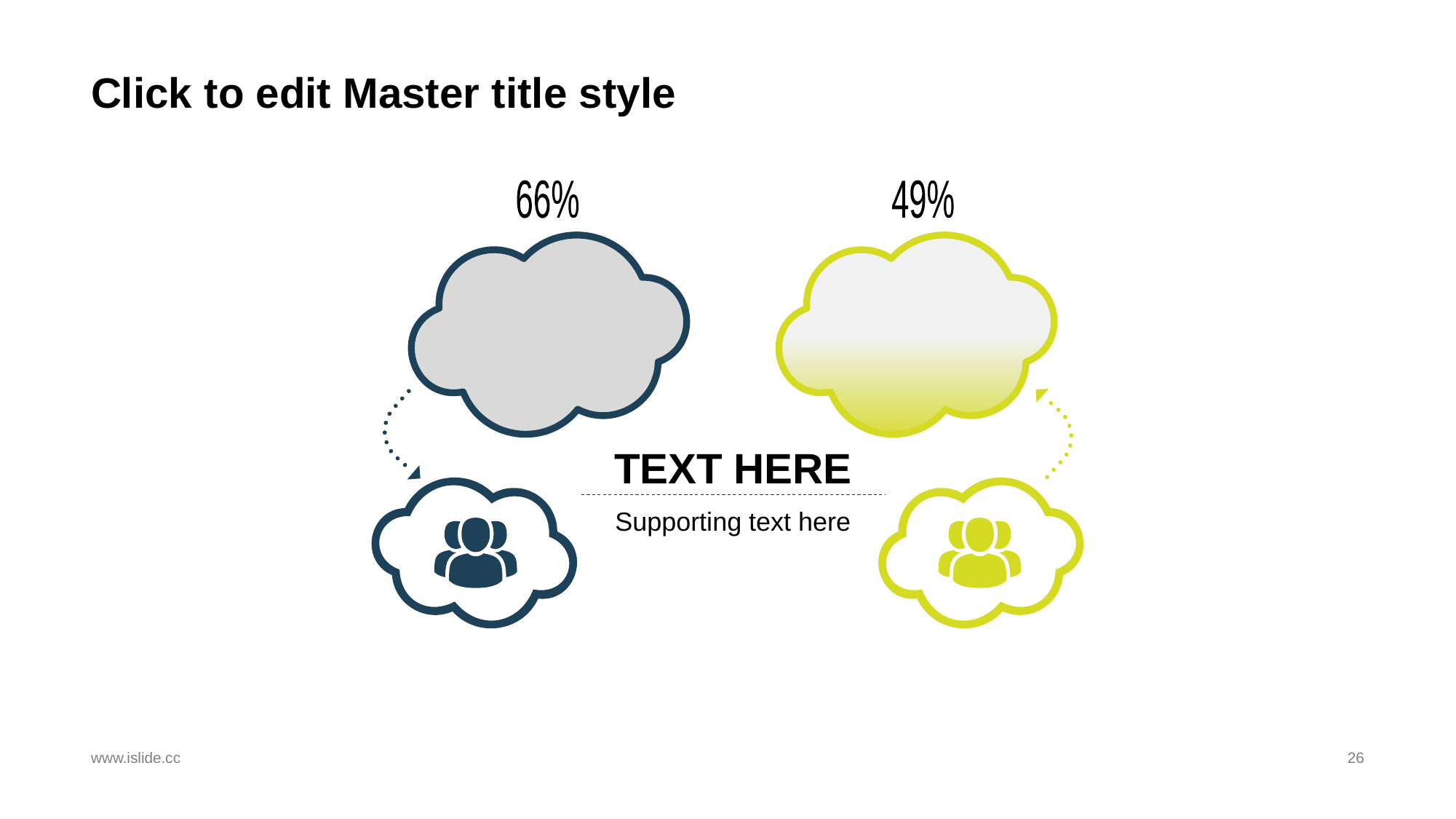

# Click to edit Master title style
66%
49%

TEXT HERE

Supporting text here

www.islide.cc
26